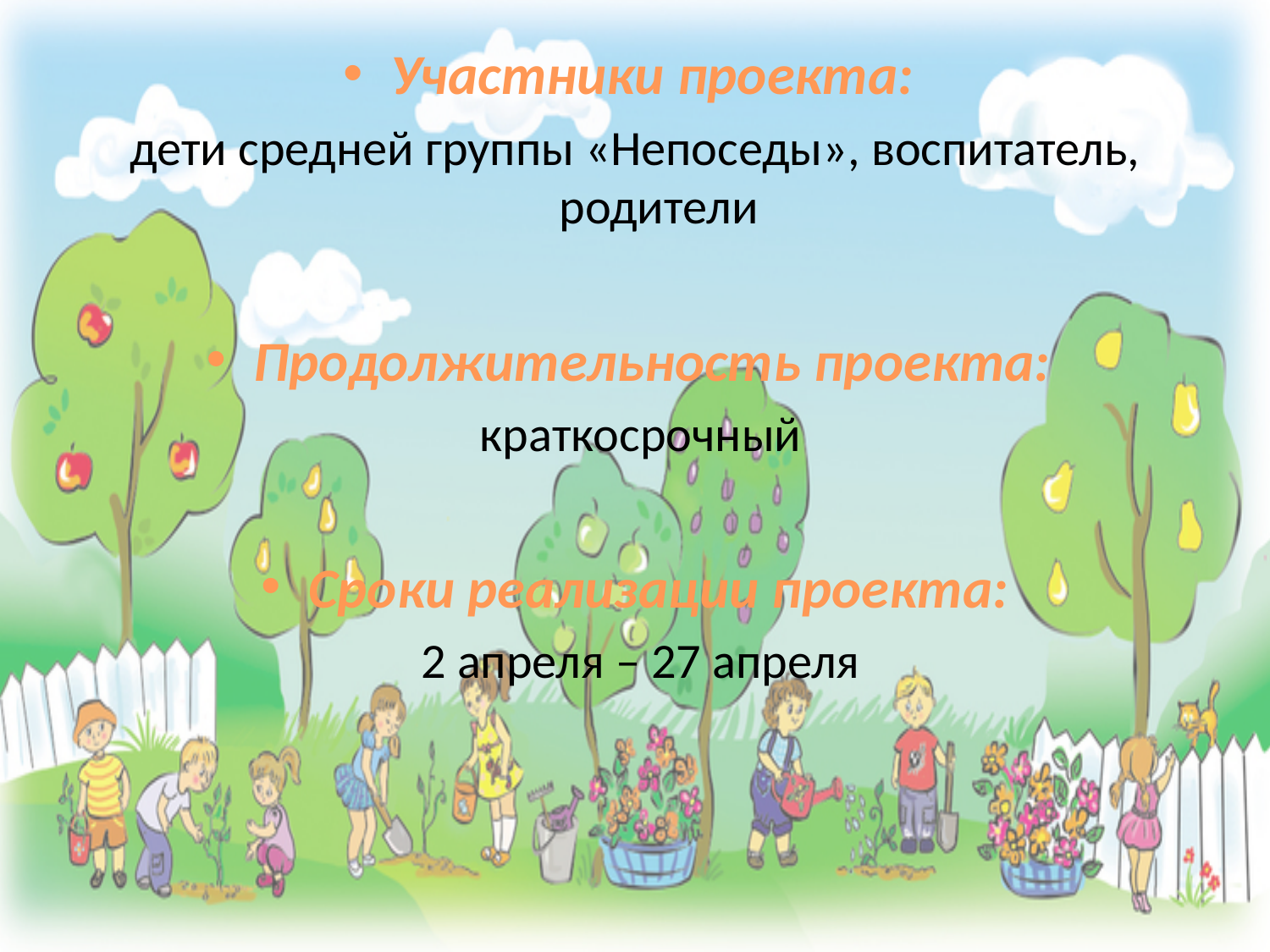

Участники проекта:
дети средней группы «Непоседы», воспитатель, родители

Продолжительность проекта:
 краткосрочный

Сроки реализации проекта:
 2 апреля – 27 апреля